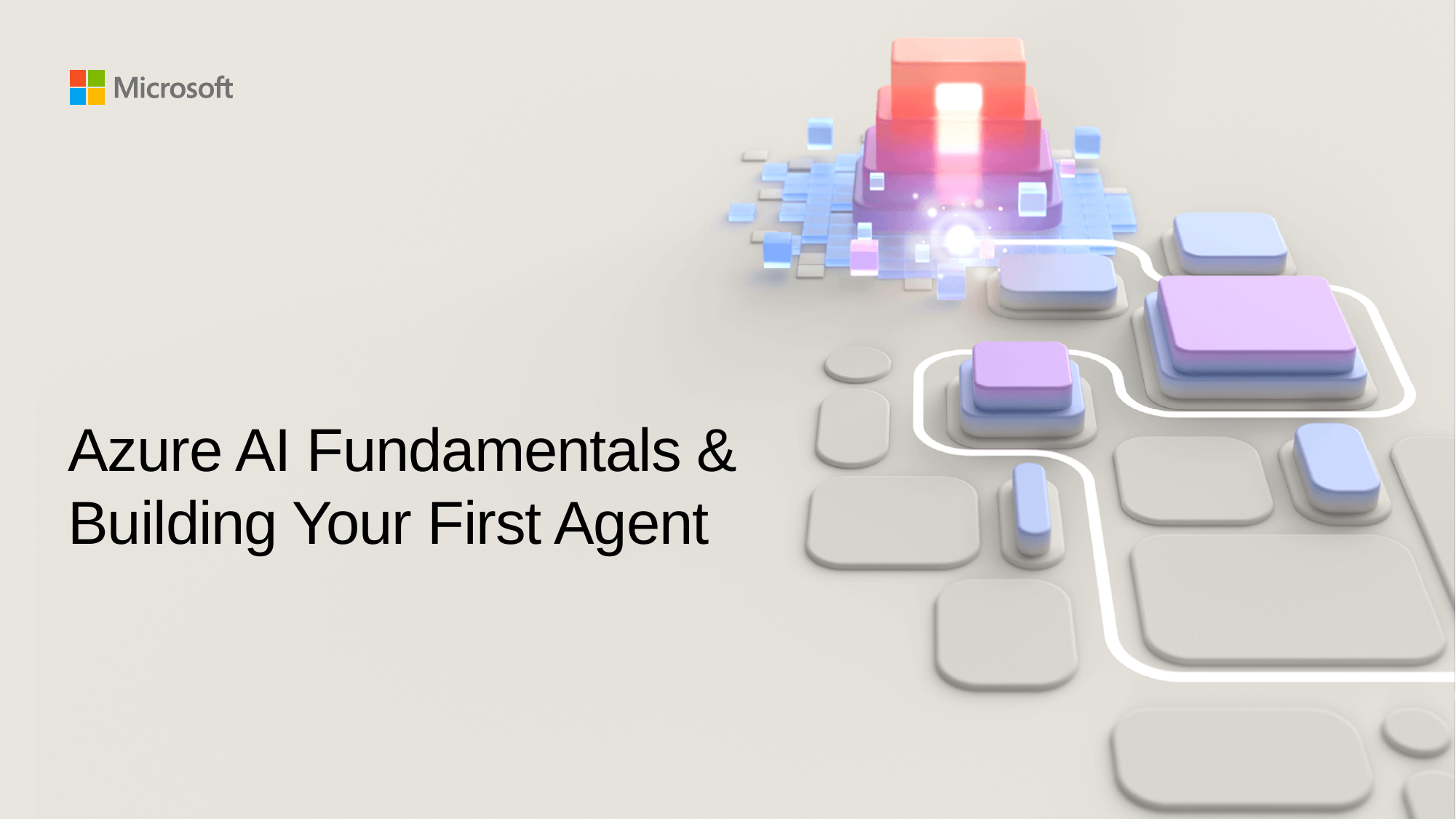

# Azure AI Fundamentals & Building Your First Agent